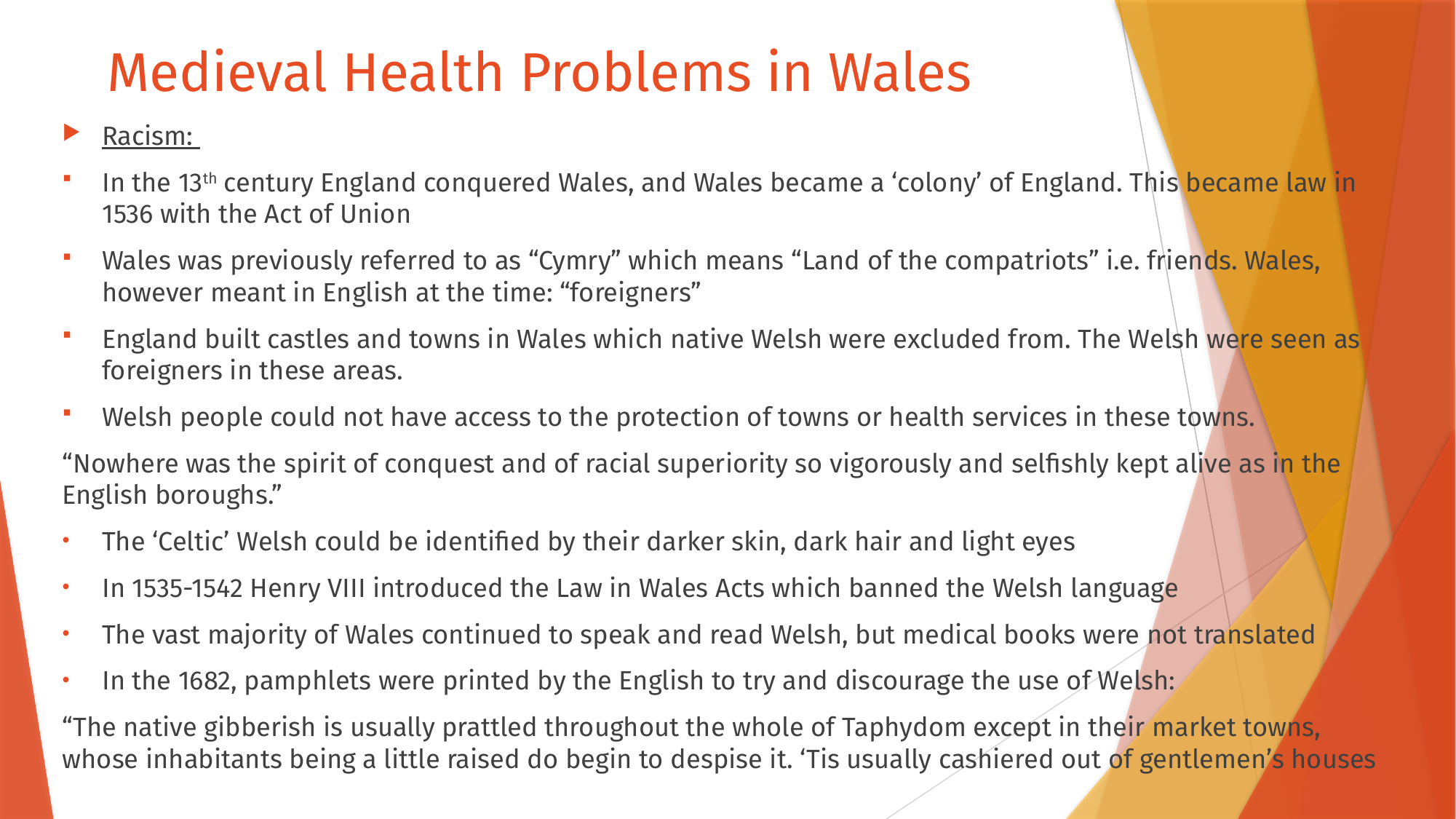

# Medieval Health Problems in Wales
Racism:
In the 13th century England conquered Wales, and Wales became a ‘colony’ of England. This became law in 1536 with the Act of Union
Wales was previously referred to as “Cymry” which means “Land of the compatriots” i.e. friends. Wales, however meant in English at the time: “foreigners”
England built castles and towns in Wales which native Welsh were excluded from. The Welsh were seen as foreigners in these areas.
Welsh people could not have access to the protection of towns or health services in these towns.
“Nowhere was the spirit of conquest and of racial superiority so vigorously and selfishly kept alive as in the English boroughs.”
The ‘Celtic’ Welsh could be identified by their darker skin, dark hair and light eyes
In 1535-1542 Henry VIII introduced the Law in Wales Acts which banned the Welsh language
The vast majority of Wales continued to speak and read Welsh, but medical books were not translated
In the 1682, pamphlets were printed by the English to try and discourage the use of Welsh:
“The native gibberish is usually prattled throughout the whole of Taphydom except in their market towns, whose inhabitants being a little raised do begin to despise it. ‘Tis usually cashiered out of gentlemen’s houses